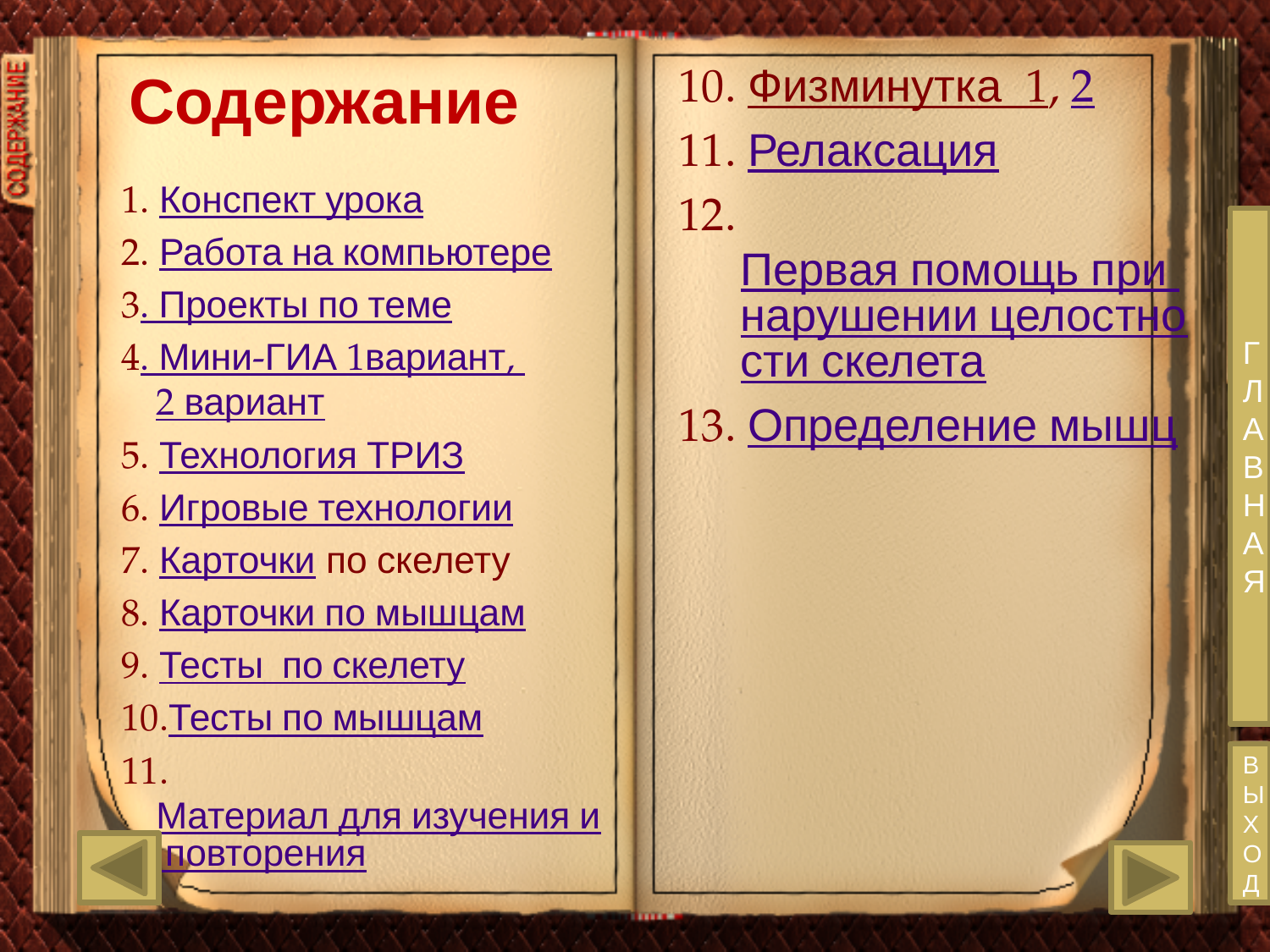

# Содержание
10. Физминутка  1, 2
11. Релаксация
12. Первая помощь при нарушении целостности скелета
13. Определение мышц
   1. Конспект урока
   2. Работа на компьютере
   3. Проекты по теме
   4. Мини-ГИА 1вариант, 2 вариант
   5. Технология ТРИЗ
   6. Игровые технологии
   7. Карточки по скелету
   8. Карточки по мышцам
   9. Тесты  по скелету
   10.Тесты по мышцам
   11. Материал для изучения и повторения

ГЛАВНАЯ
В
Ы
Х
О
Д